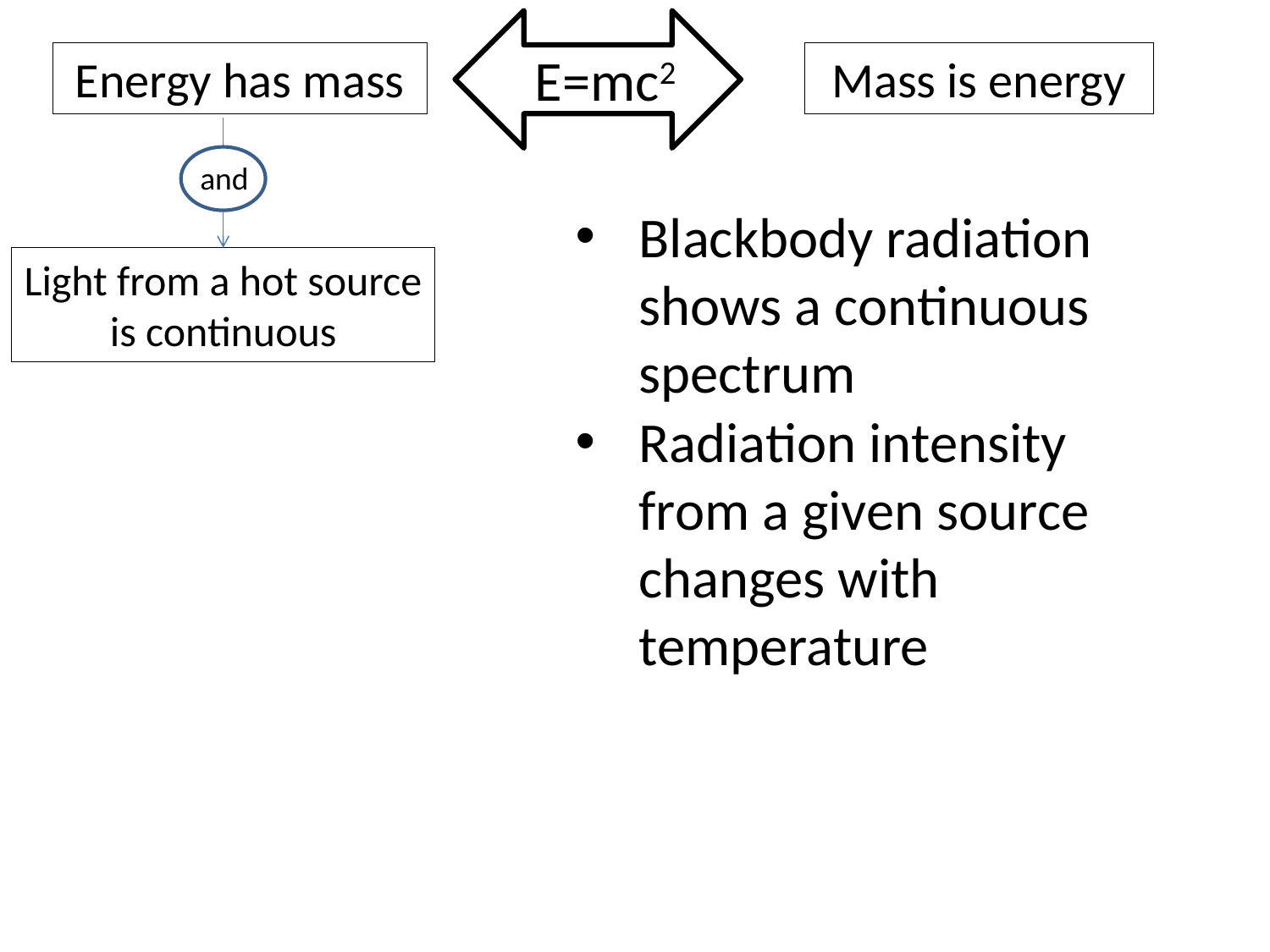

E=mc2
Energy has mass
Mass is energy

and
Light from a hot source is continuous
Blackbody radiation shows a continuous spectrum
Radiation intensity from a given source changes with temperature